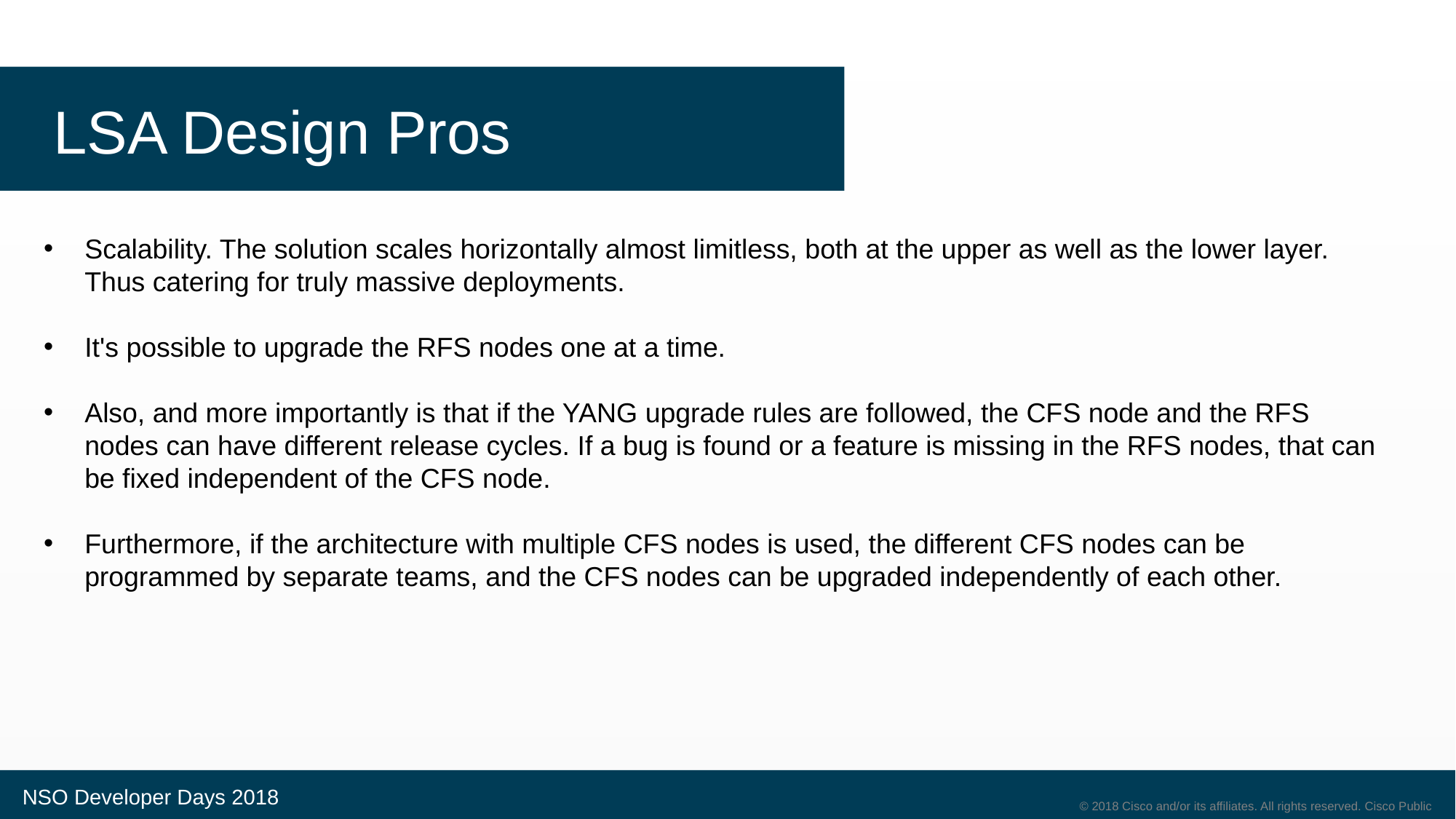

# LSA Design Pros

Scalability. The solution scales horizontally almost limitless, both at the upper as well as the lower layer. Thus catering for truly massive deployments.

It's possible to upgrade the RFS nodes one at a time.

Also, and more importantly is that if the YANG upgrade rules are followed, the CFS node and the RFS nodes can have different release cycles. If a bug is found or a feature is missing in the RFS nodes, that can be fixed independent of the CFS node.

Furthermore, if the architecture with multiple CFS nodes is used, the different CFS nodes can be programmed by separate teams, and the CFS nodes can be upgraded independently of each other.